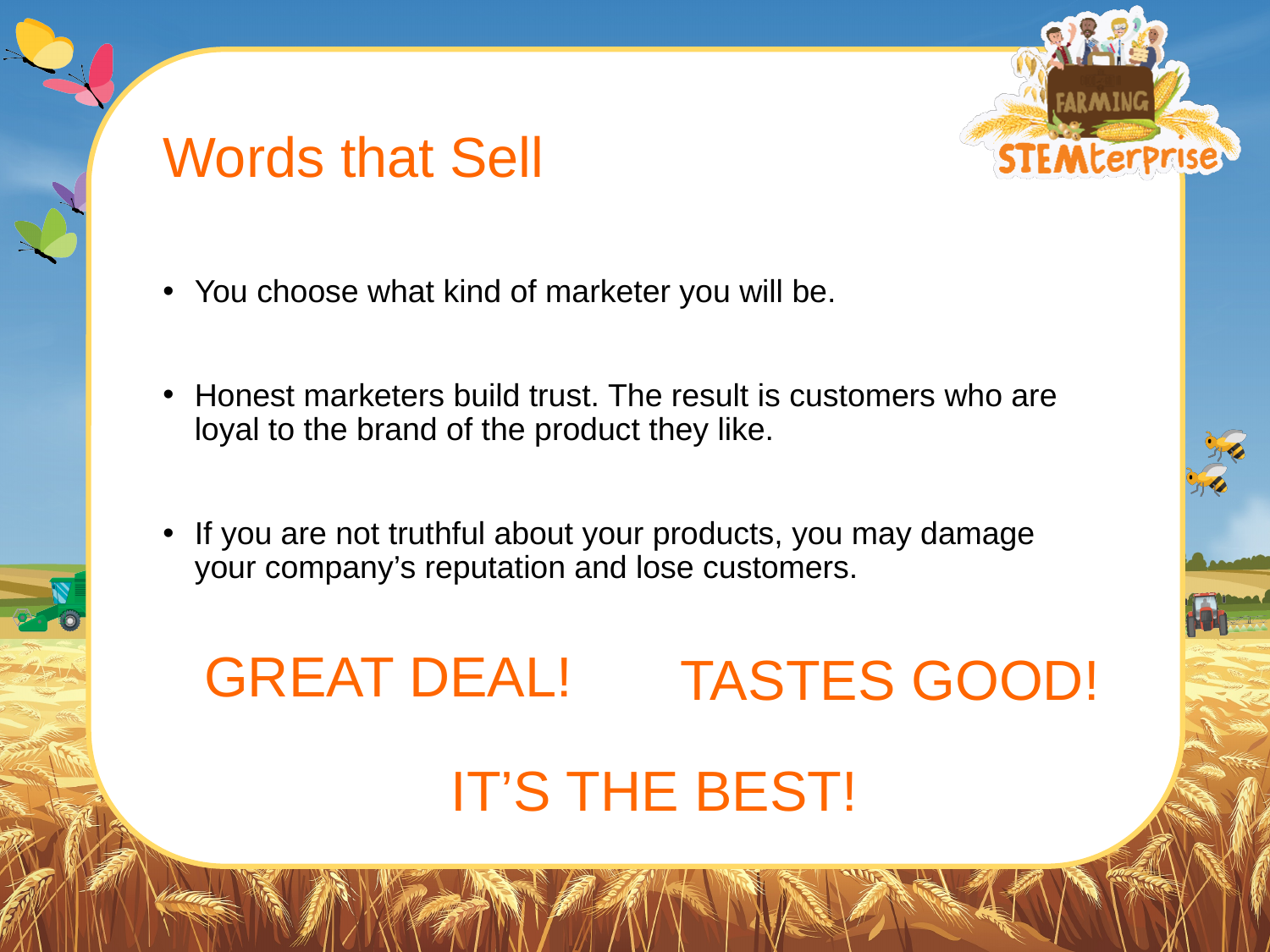

# Words that Sell

You choose what kind of marketer you will be.

Honest marketers build trust. The result is customers who are loyal to the brand of the product they like.

If you are not truthful about your products, you may damage your company’s reputation and lose customers.

GREAT DEAL!
TASTES GOOD!
IT’S THE BEST!